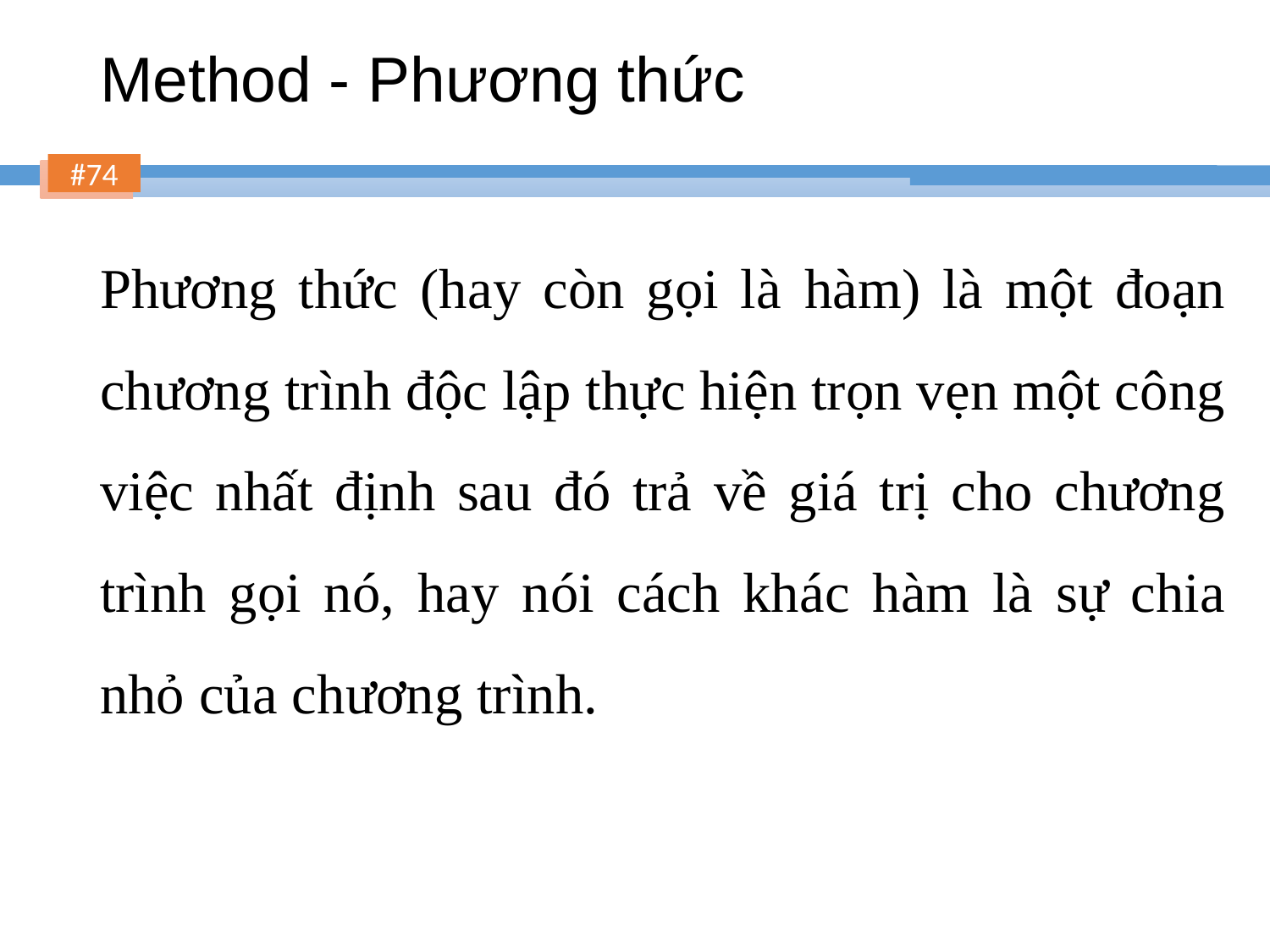

# Method - Phương thức

Phương thức (hay còn gọi là hàm) là một đoạn chương trình độc lập thực hiện trọn vẹn một công việc nhất định sau đó trả về giá trị cho chương trình gọi nó, hay nói cách khác hàm là sự chia nhỏ của chương trình.
74